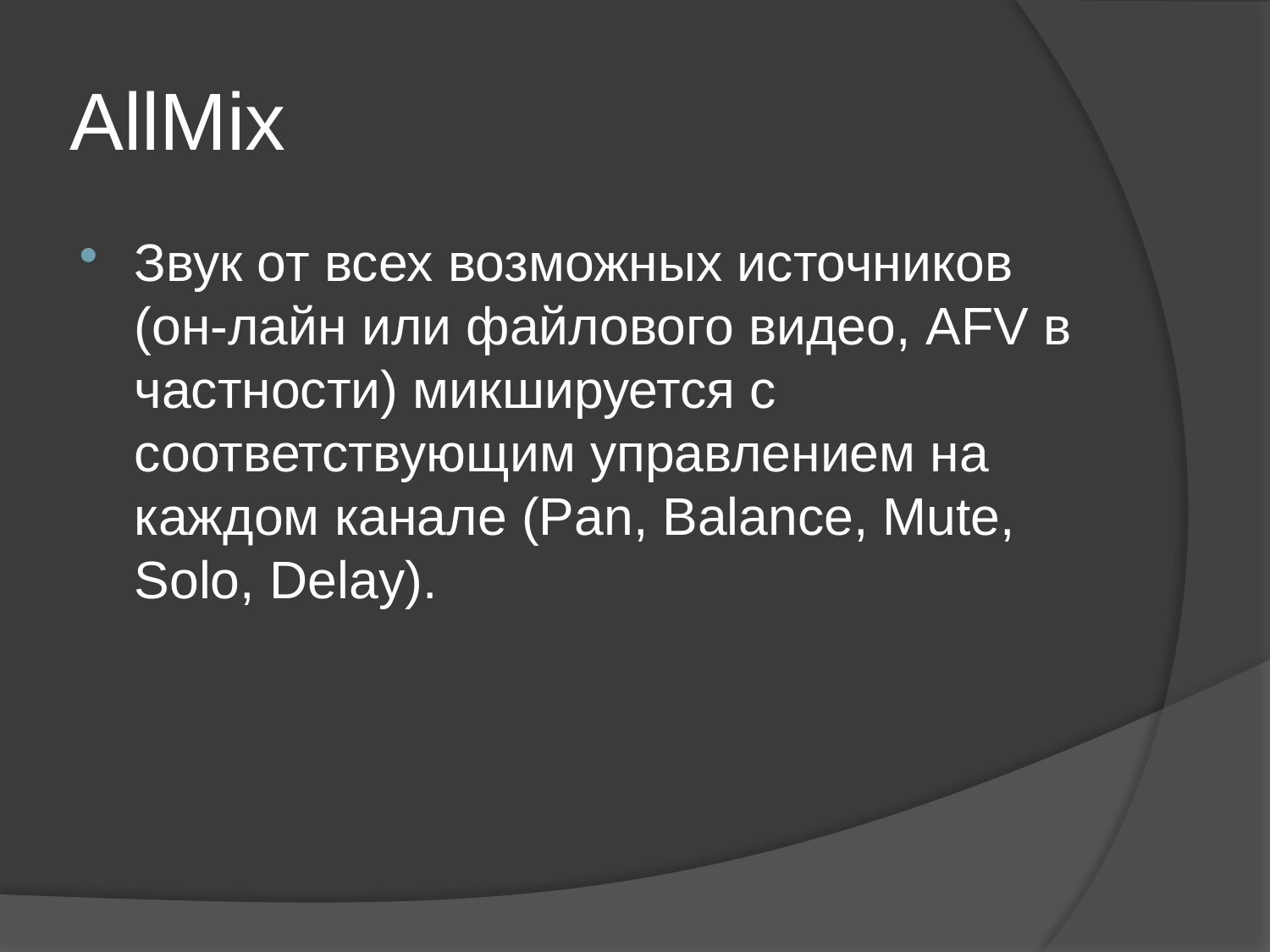

# AllMix
Звук от всех возможных источников (он-лайн или файлового видео, AFV в частности) микшируется с соответствующим управлением на каждом канале (Pan, Balance, Mute, Solo, Delay).